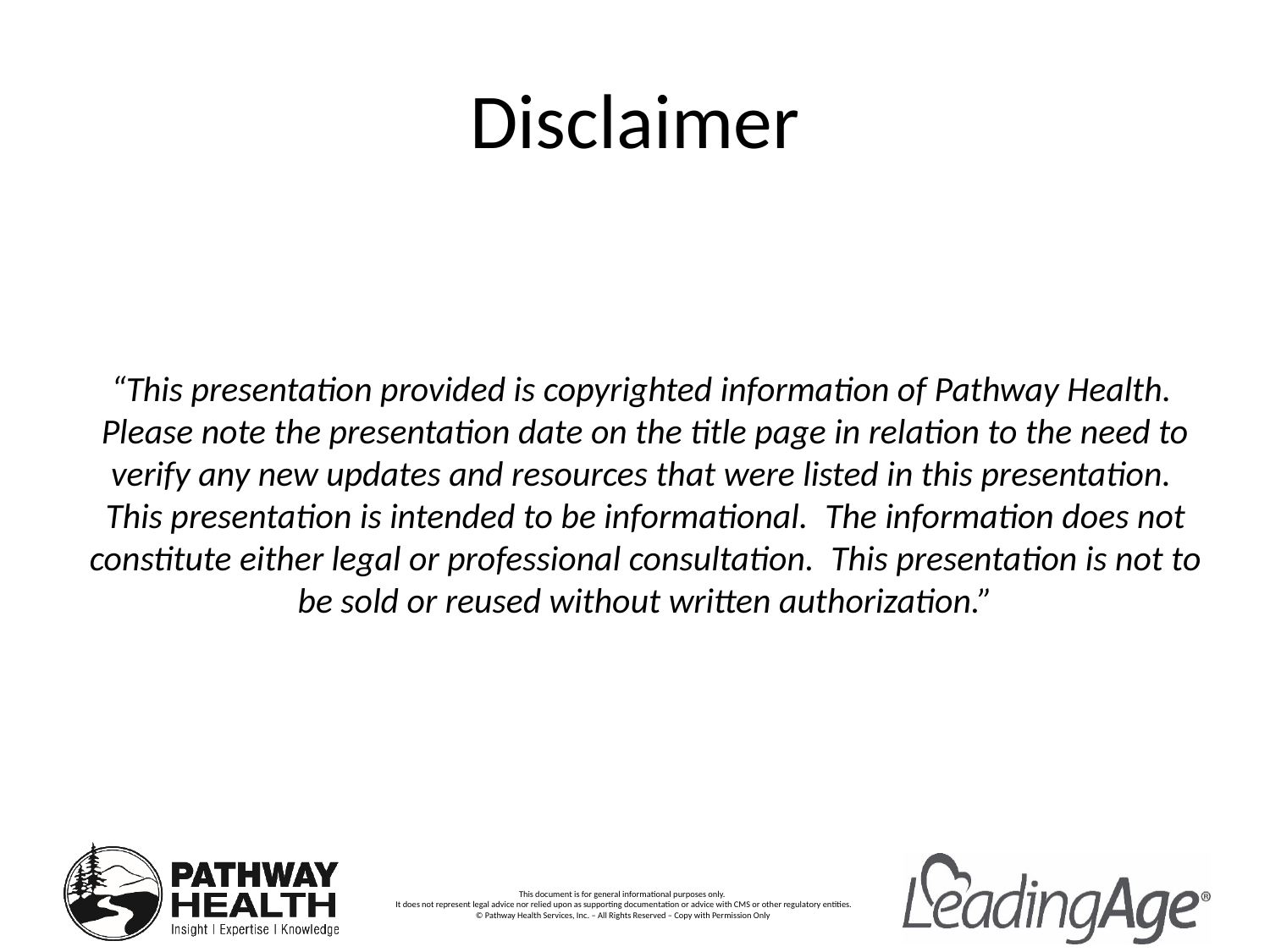

# Disclaimer
“This presentation provided is copyrighted information of Pathway Health.  Please note the presentation date on the title page in relation to the need to verify any new updates and resources that were listed in this presentation.  This presentation is intended to be informational.  The information does not constitute either legal or professional consultation.  This presentation is not to be sold or reused without written authorization.”